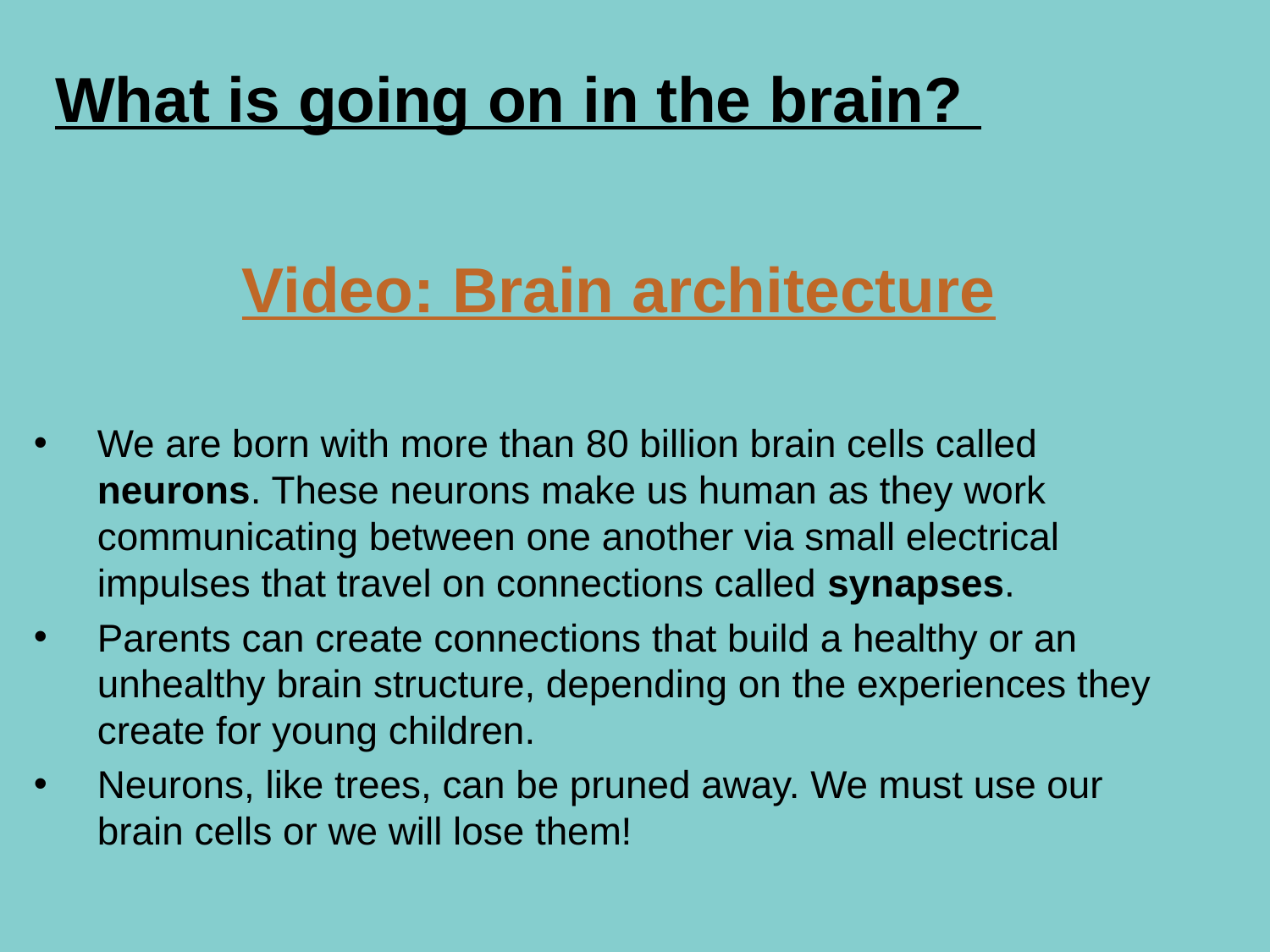

# What is going on in the brain?
Video: Brain architecture
We are born with more than 80 billion brain cells called neurons. These neurons make us human as they work communicating between one another via small electrical impulses that travel on connections called synapses.
Parents can create connections that build a healthy or an unhealthy brain structure, depending on the experiences they create for young children.
Neurons, like trees, can be pruned away. We must use our brain cells or we will lose them!